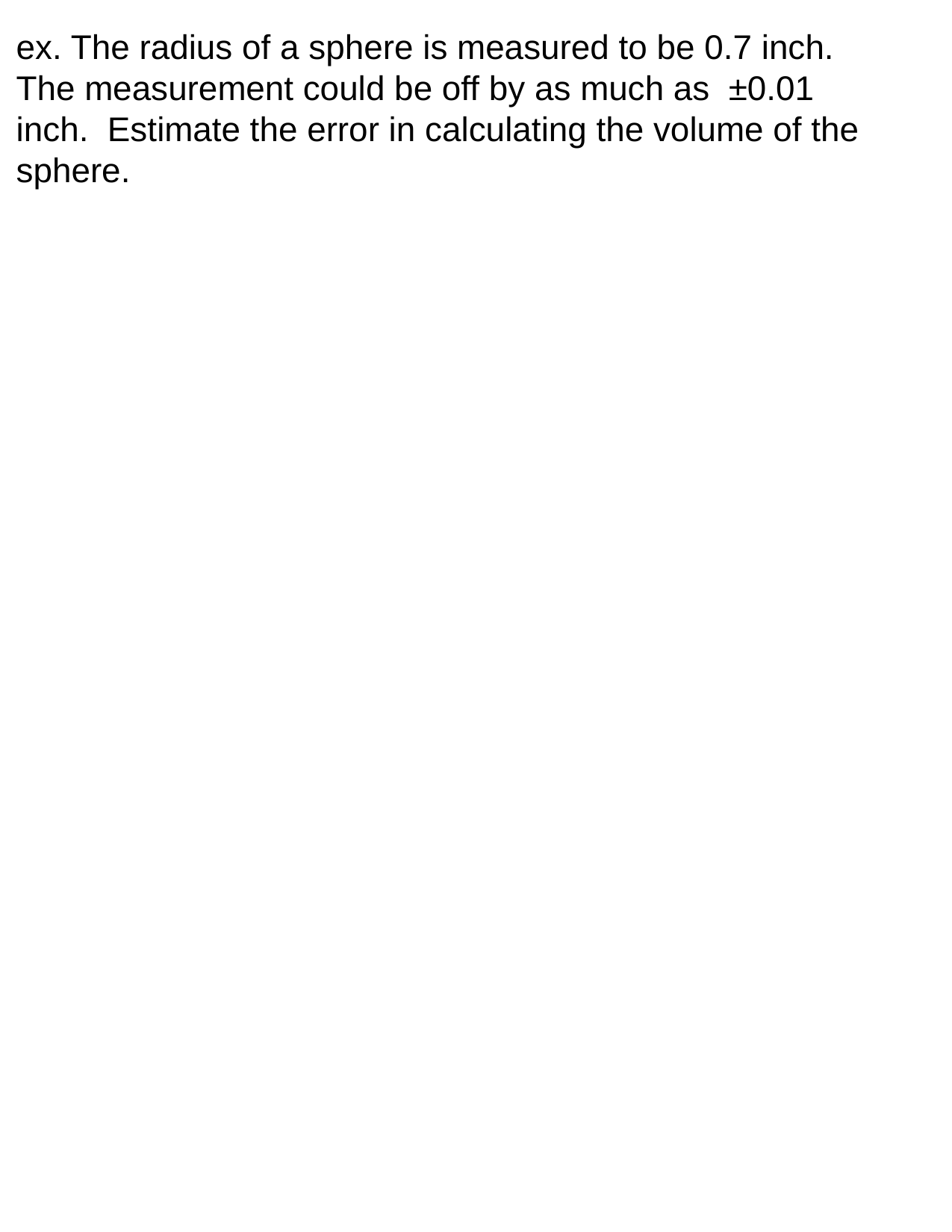

ex. The radius of a sphere is measured to be 0.7 inch.  The measurement could be off by as much as  ±0.01 inch.  Estimate the error in calculating the volume of the sphere.